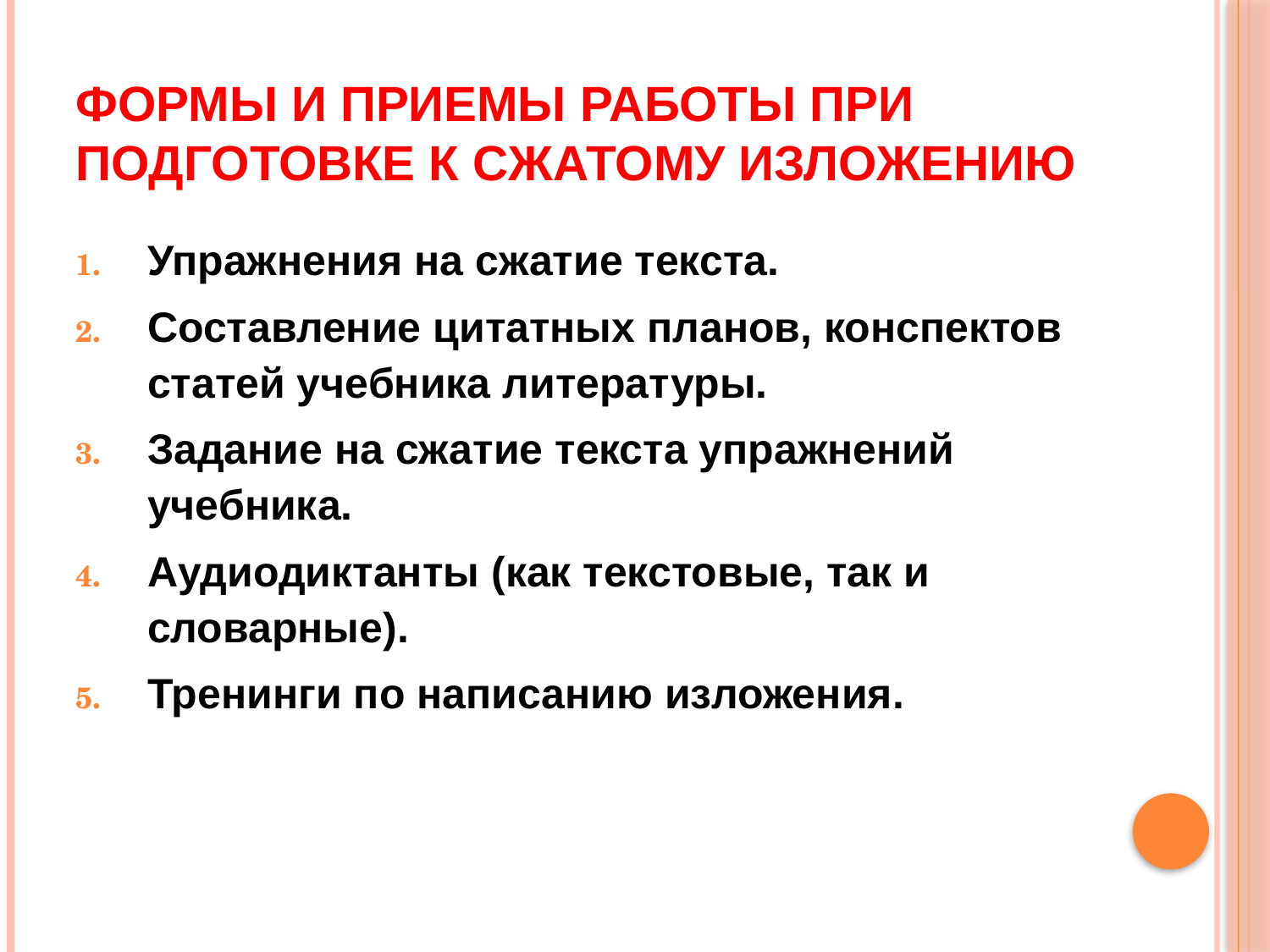

# Формы и приемы работы при подготовке к сжатому изложению
Упражнения на сжатие текста.
Составление цитатных планов, конспектов статей учебника литературы.
Задание на сжатие текста упражнений учебника.
Аудиодиктанты (как текстовые, так и словарные).
Тренинги по написанию изложения.